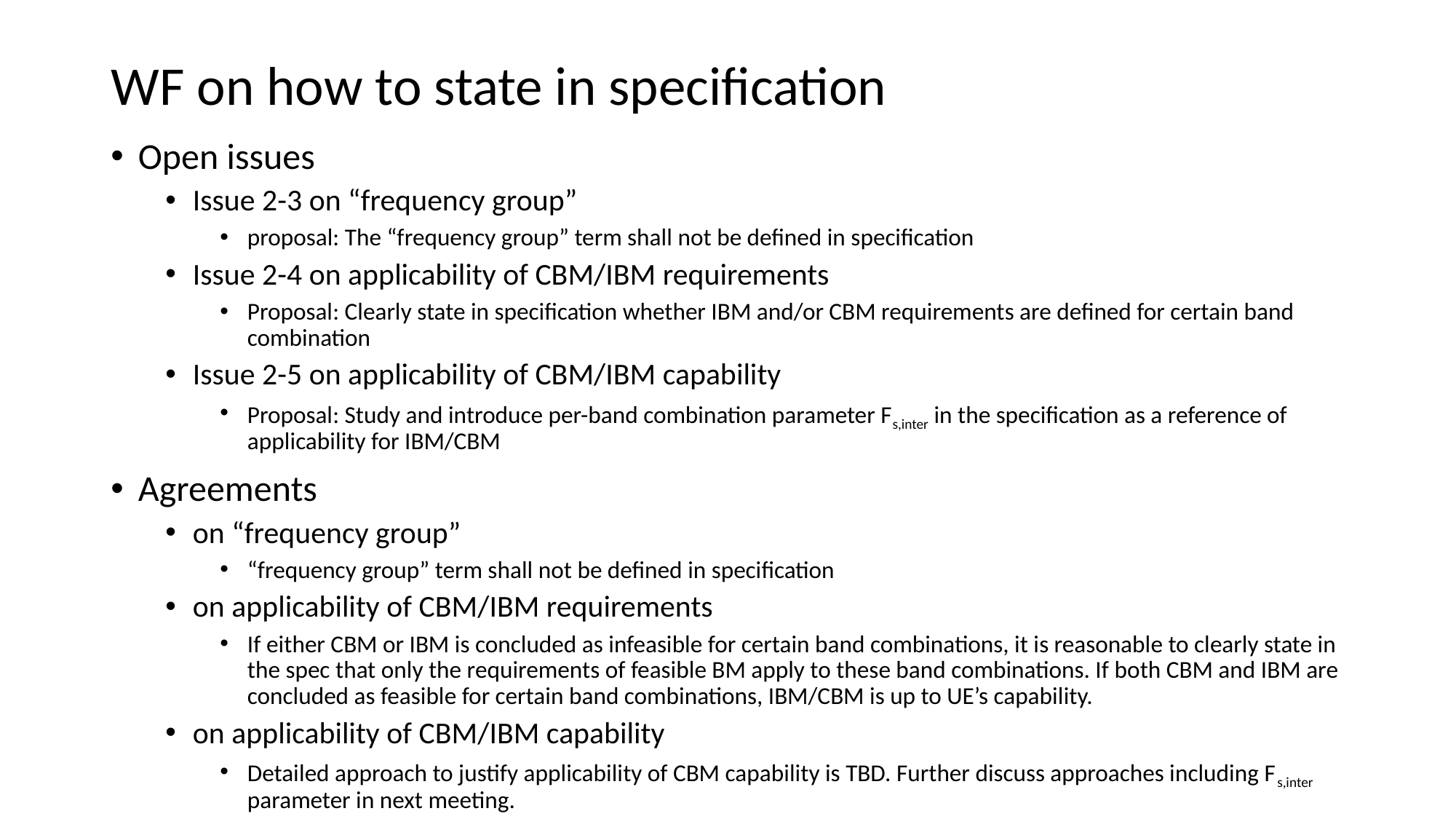

# WF on how to state in specification
Open issues
Issue 2-3 on “frequency group”
proposal: The “frequency group” term shall not be defined in specification
Issue 2-4 on applicability of CBM/IBM requirements
Proposal: Clearly state in specification whether IBM and/or CBM requirements are defined for certain band combination
Issue 2-5 on applicability of CBM/IBM capability
Proposal: Study and introduce per-band combination parameter Fs,inter in the specification as a reference of applicability for IBM/CBM
Agreements
on “frequency group”
“frequency group” term shall not be defined in specification
on applicability of CBM/IBM requirements
If either CBM or IBM is concluded as infeasible for certain band combinations, it is reasonable to clearly state in the spec that only the requirements of feasible BM apply to these band combinations. If both CBM and IBM are concluded as feasible for certain band combinations, IBM/CBM is up to UE’s capability.
on applicability of CBM/IBM capability
Detailed approach to justify applicability of CBM capability is TBD. Further discuss approaches including Fs,inter parameter in next meeting.